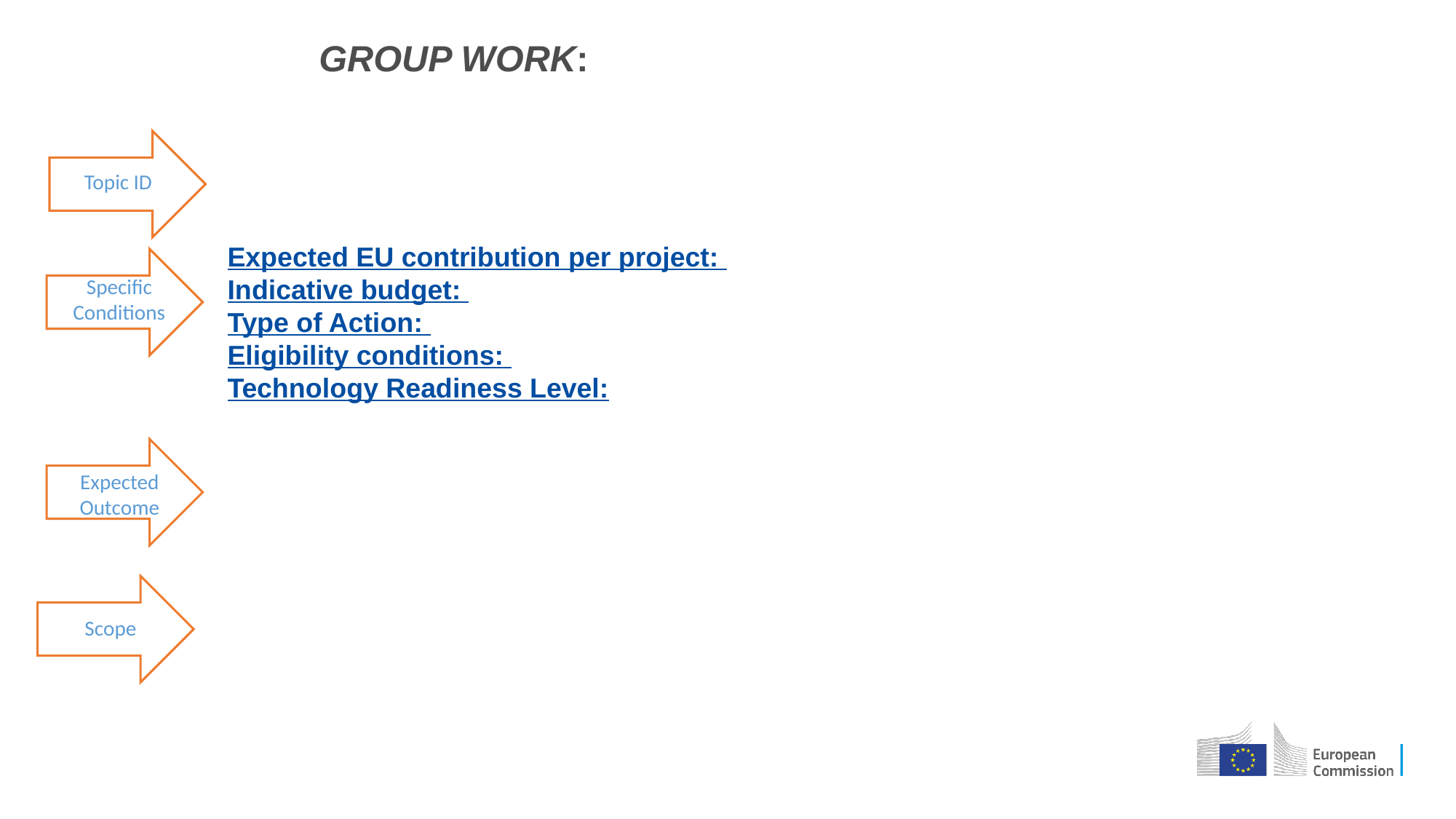

# GROUP WORK:

Topic ID

Expected EU contribution per project:
Indicative budget:
Type of Action:
Eligibility conditions:
Technology Readiness Level:

Specific Conditions

Expected Outcome

Scope